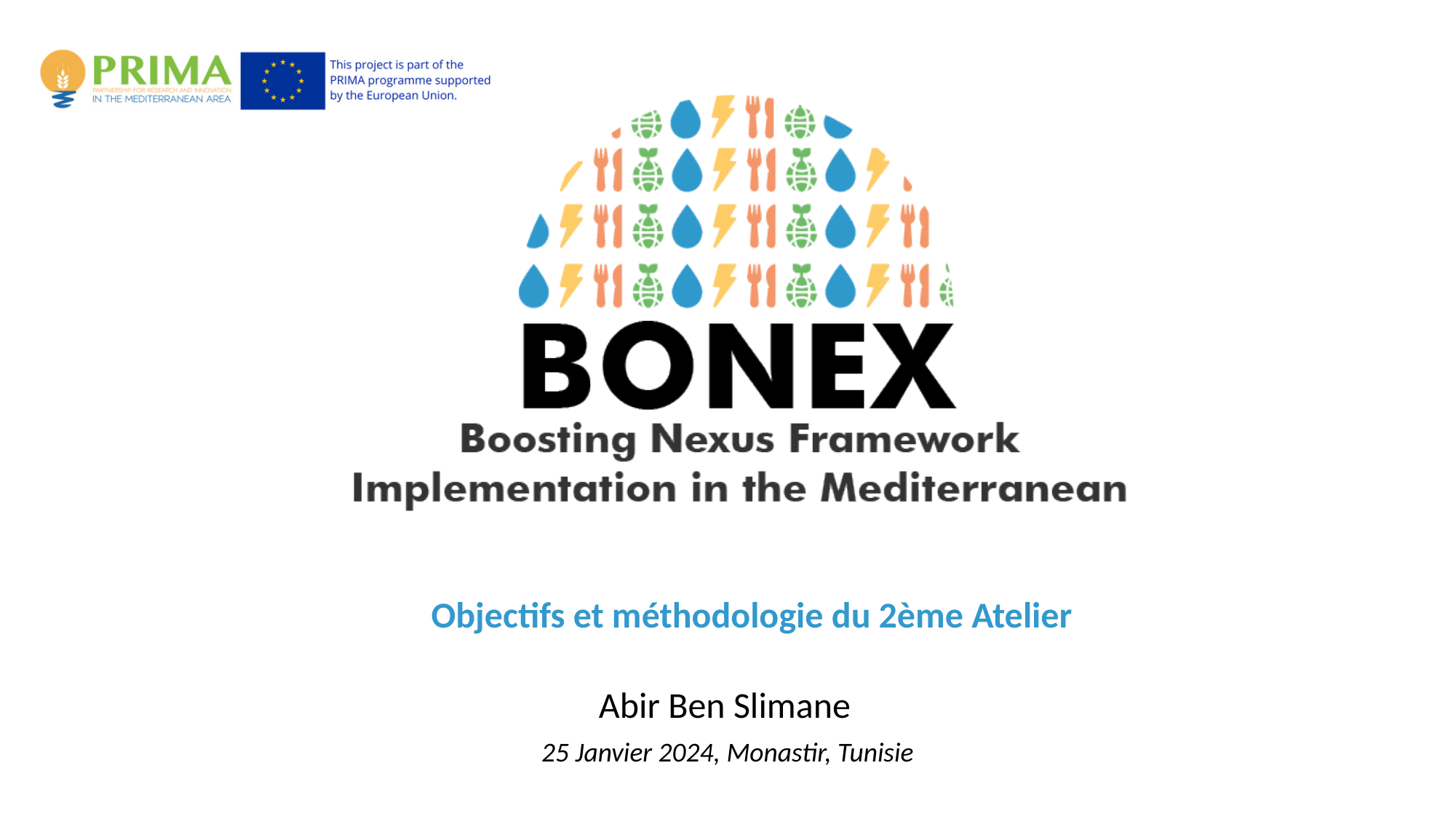

Objectifs et méthodologie du 2ème Atelier
Abir Ben Slimane
25 Janvier 2024, Monastir, Tunisie